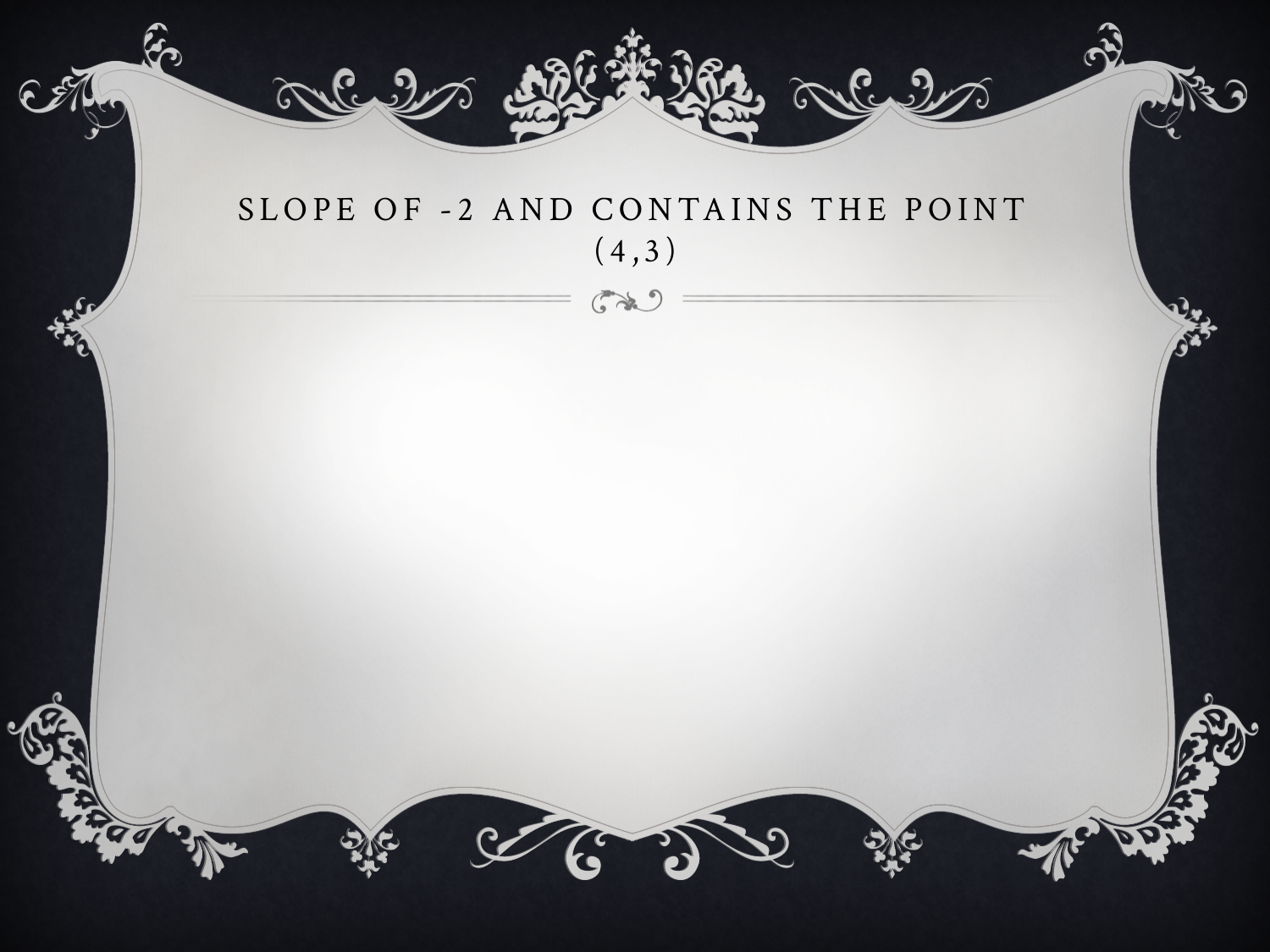

# Slope of -2 and contains the point (4,3)